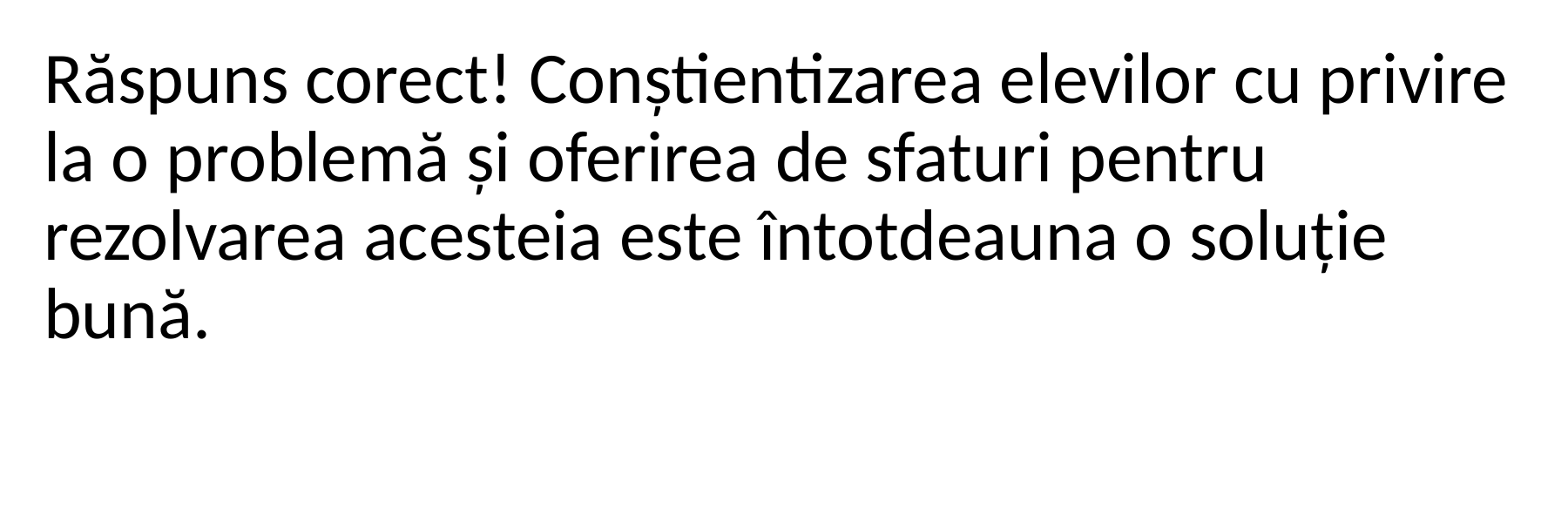

Răspuns corect! Conștientizarea elevilor cu privire la o problemă și oferirea de sfaturi pentru rezolvarea acesteia este întotdeauna o soluție bună.